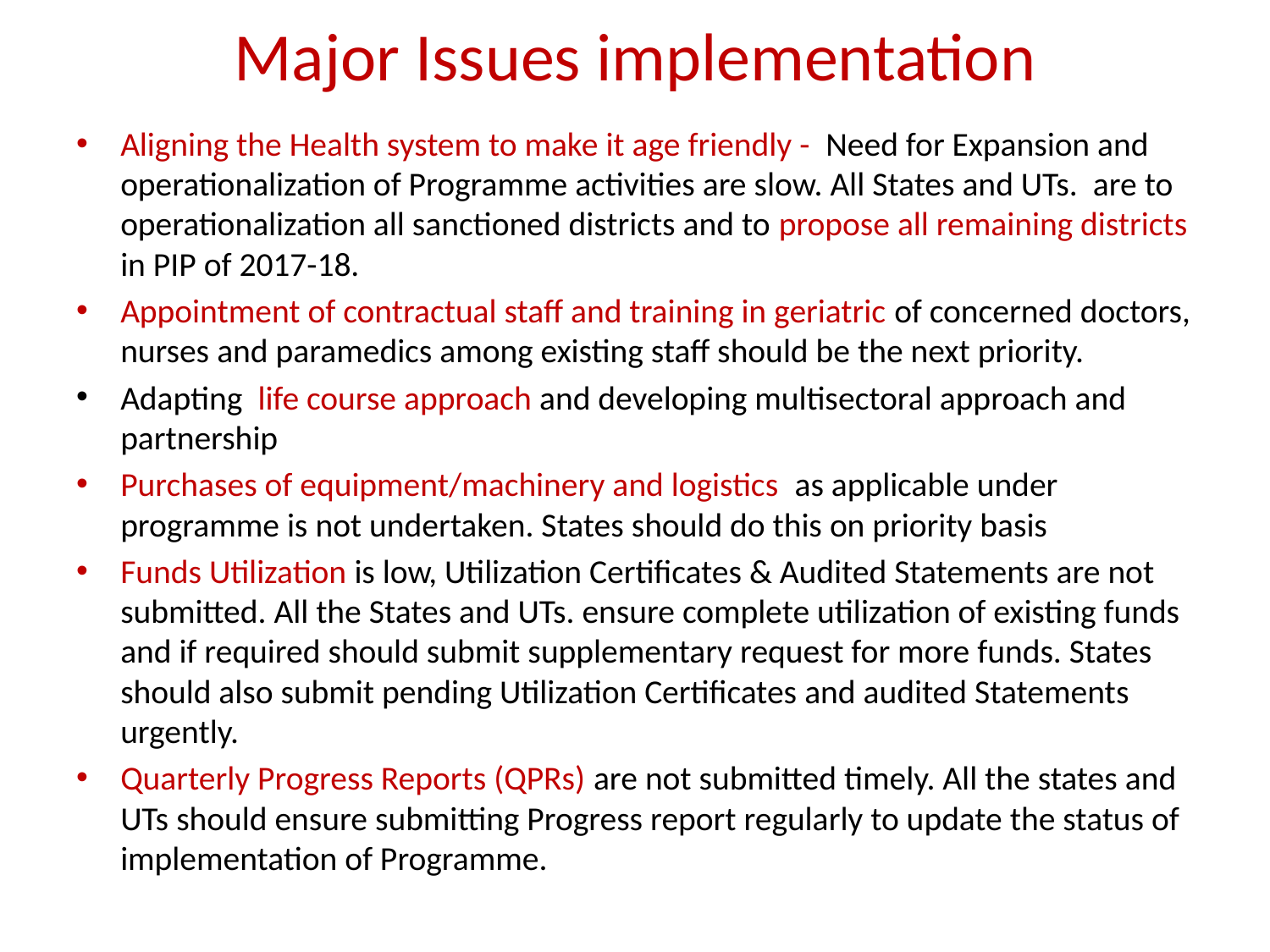

# Major Issues implementation
Aligning the Health system to make it age friendly -  Need for Expansion and operationalization of Programme activities are slow. All States and UTs.  are to operationalization all sanctioned districts and to propose all remaining districts in PIP of 2017-18.
Appointment of contractual staff and training in geriatric of concerned doctors, nurses and paramedics among existing staff should be the next priority.
Adapting  life course approach and developing multisectoral approach and partnership
Purchases of equipment/machinery and logistics  as applicable under programme is not undertaken. States should do this on priority basis
Funds Utilization is low, Utilization Certificates & Audited Statements are not submitted. All the States and UTs. ensure complete utilization of existing funds and if required should submit supplementary request for more funds. States should also submit pending Utilization Certificates and audited Statements urgently.
Quarterly Progress Reports (QPRs) are not submitted timely. All the states and UTs should ensure submitting Progress report regularly to update the status of implementation of Programme.